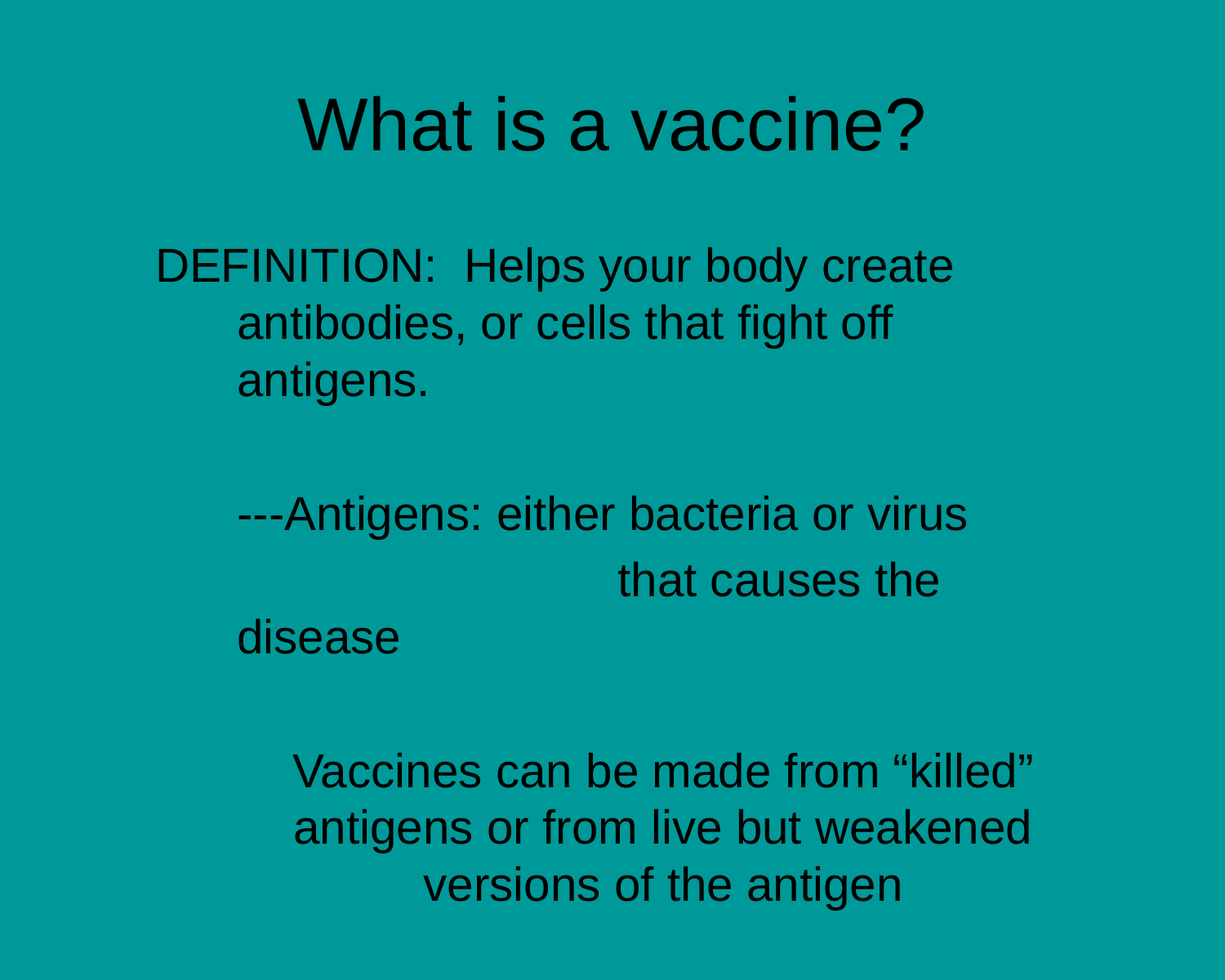

# What is a vaccine?
DEFINITION:  Helps your body create antibodies, or cells that fight off antigens.

	---Antigens: either bacteria or virus
				 that causes the disease

	Vaccines can be made from “killed” antigens or from live but weakened versions of the antigen